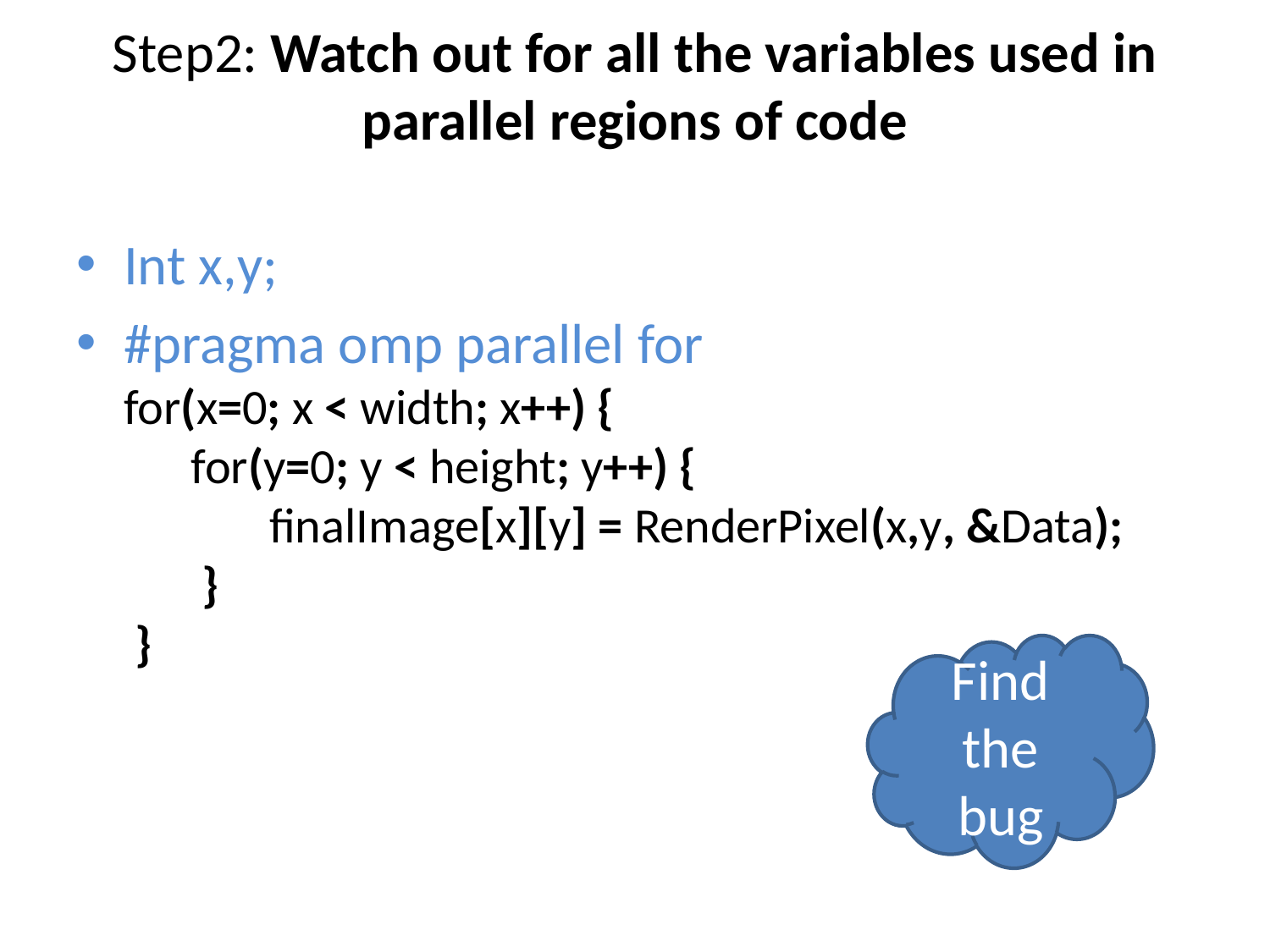

# Step2: Watch out for all the variables used in parallel regions of code
Int x,y;
#pragma omp parallel for
for(x=0; x < width; x++) {
      for(y=0; y < height; y++) {
             finalImage[x][y] = RenderPixel(x,y, &Data);
       }
 }

Find the bug